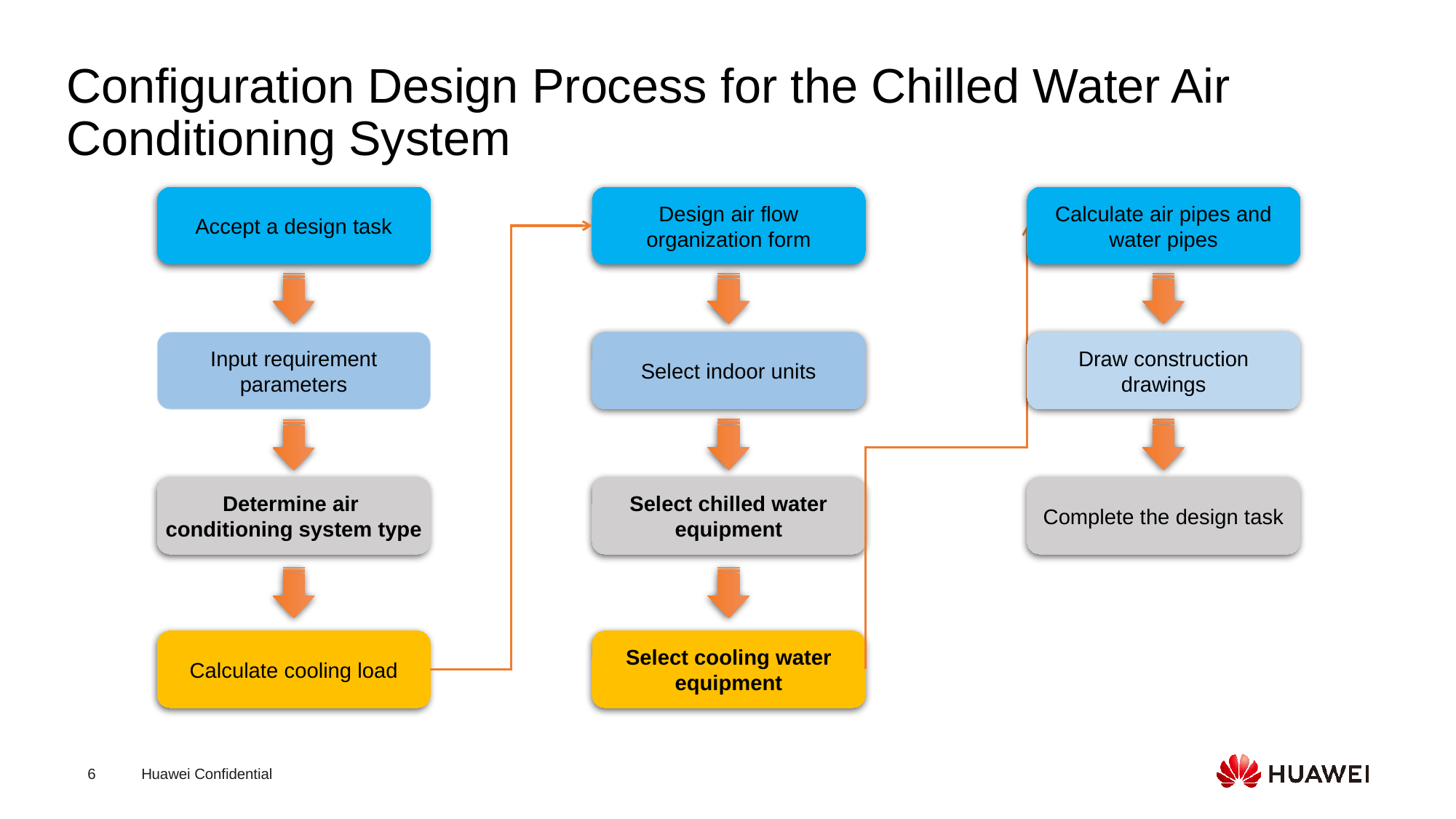

# Configuration Design Process for the Chilled Water Air Conditioning System
Accept a design task
Design air flow organization form
Calculate air pipes and water pipes

Input requirement parameters
Select indoor units
Draw construction drawings

Determine air
conditioning system type
Select chilled water equipment
Complete the design task

Calculate cooling load
Select cooling water equipment